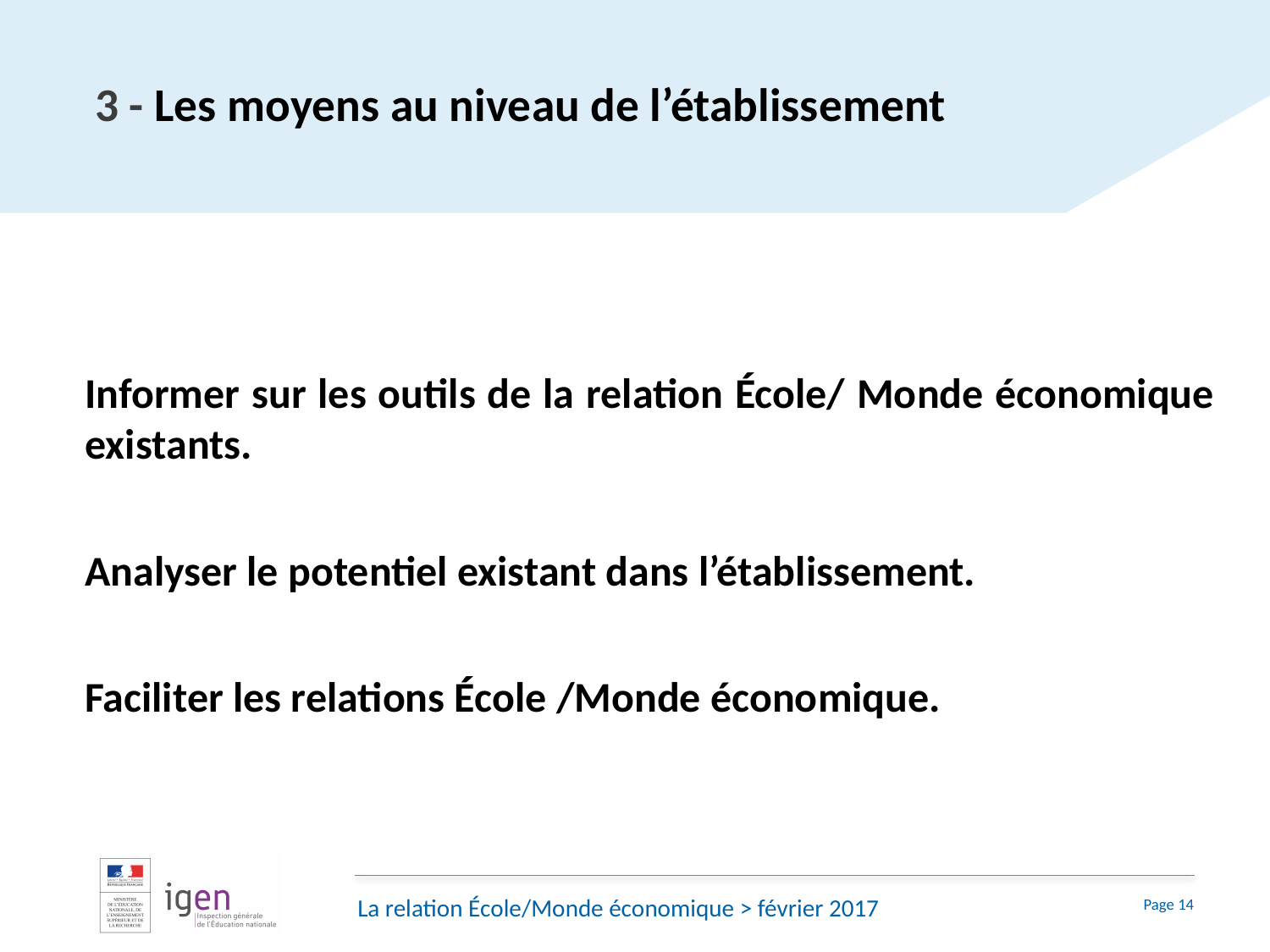

# 3 - Les moyens au niveau de l’établissement
Informer sur les outils de la relation École/ Monde économique existants.

Analyser le potentiel existant dans l’établissement.

Faciliter les relations École /Monde économique.